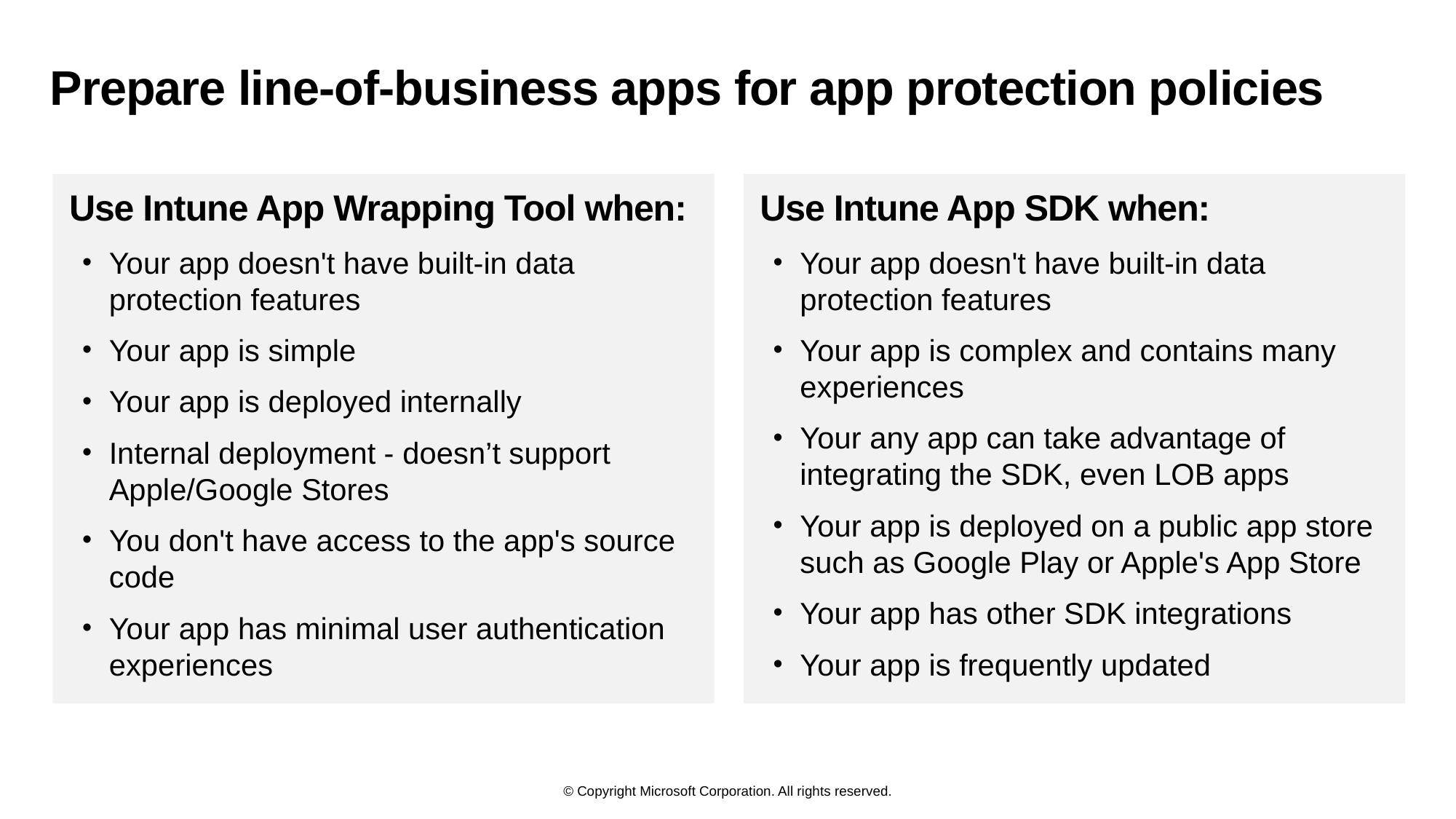

# Prepare line-of-business apps for app protection policies
Use Intune App SDK when:
Your app doesn't have built-in data protection features
Your app is complex and contains many experiences
Your any app can take advantage of integrating the SDK, even LOB apps
Your app is deployed on a public app store such as Google Play or Apple's App Store
Your app has other SDK integrations
Your app is frequently updated

Use Intune App Wrapping Tool when:
Your app doesn't have built-in data protection features
Your app is simple
Your app is deployed internally
Internal deployment - doesn’t support Apple/Google Stores
You don't have access to the app's source code
Your app has minimal user authentication experiences